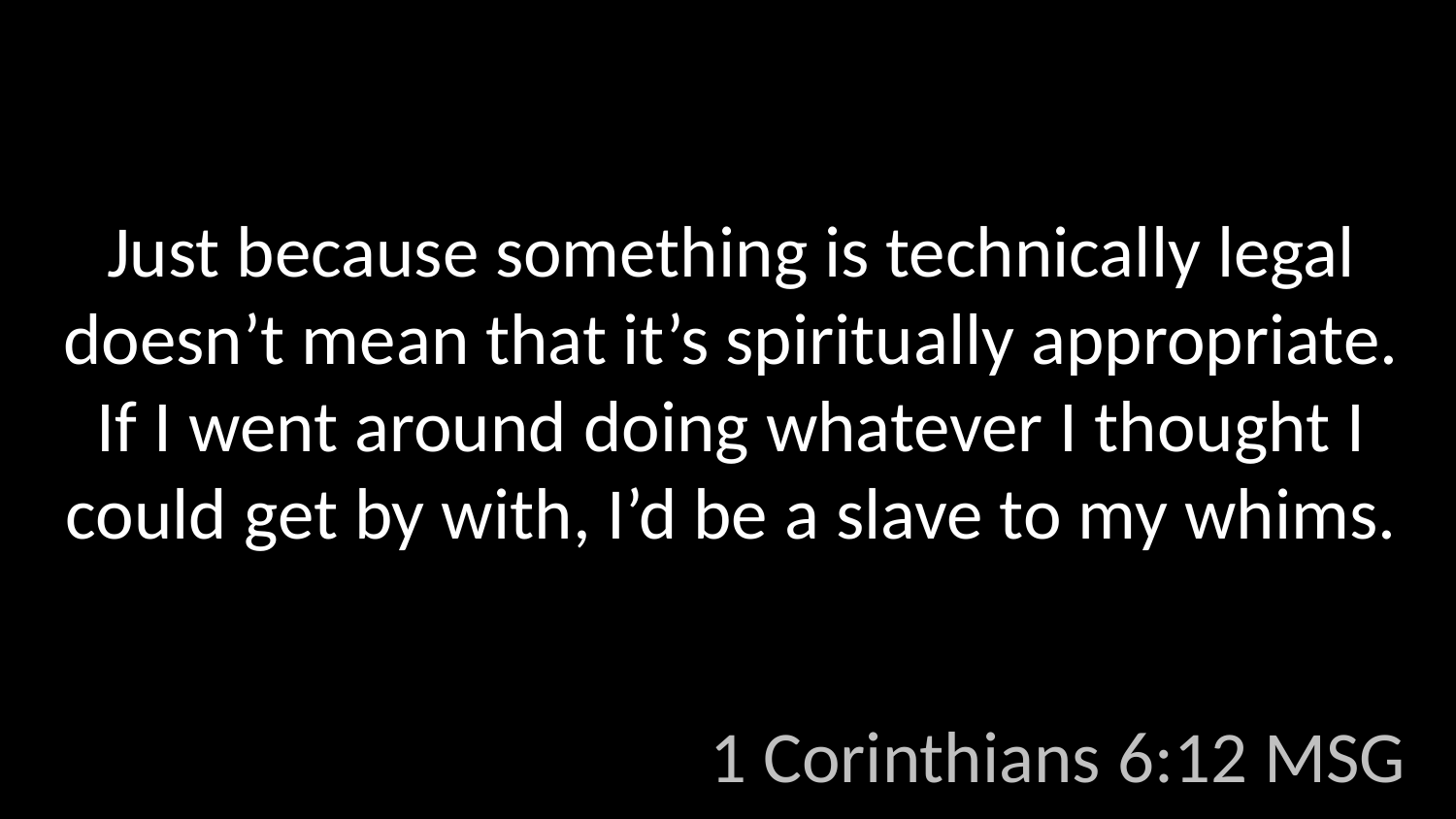

Just because something is technically legal doesn’t mean that it’s spiritually appropriate. If I went around doing whatever I thought I could get by with, I’d be a slave to my whims.
1 Corinthians 6:12 MSG